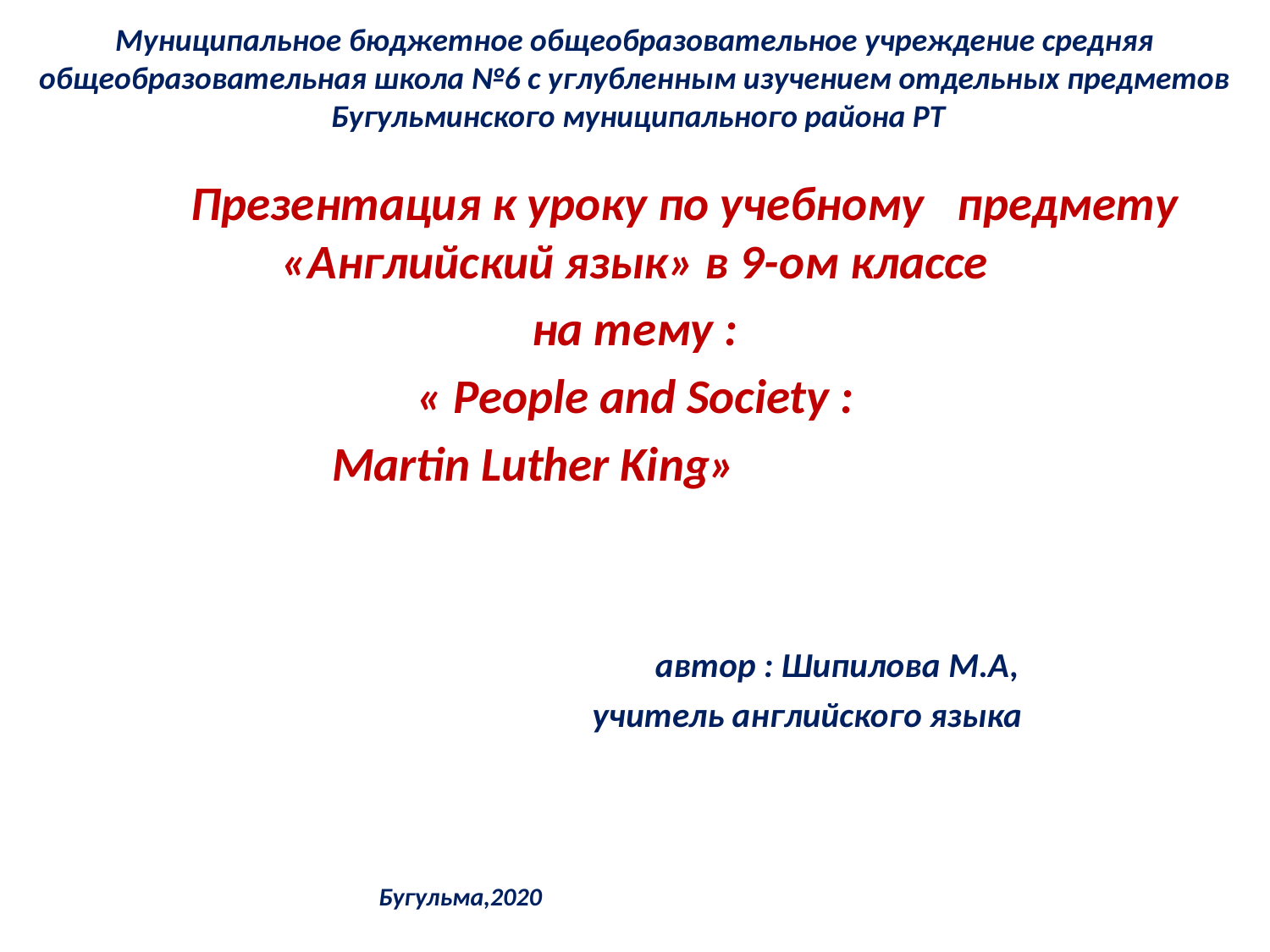

# Муниципальное бюджетное общеобразовательное учреждение средняя общеобразовательная школа №6 с углубленным изучением отдельных предметов Бугульминского муниципального района РТ
         Презентация к уроку по учебному   предмету «Английский язык» в 9-ом классе
 на тему :
« People and Society :
                             Martin Luther King»

                                                                  автор : Шипилова М.А,
                                                                          учитель английского языка

                                      Бугульма,2020